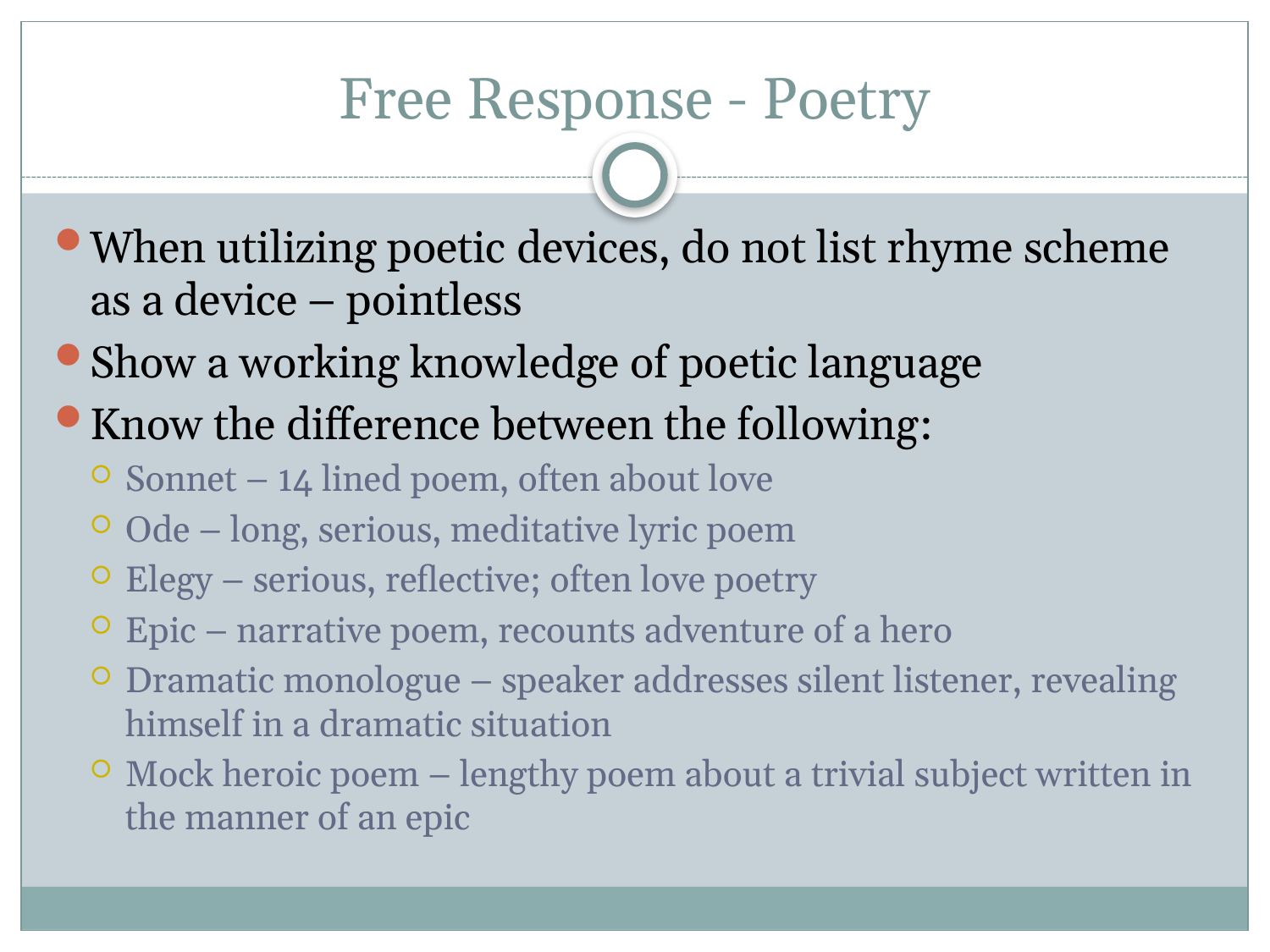

# Free Response - Poetry
When utilizing poetic devices, do not list rhyme scheme as a device – pointless
Show a working knowledge of poetic language
Know the difference between the following:
Sonnet – 14 lined poem, often about love
Ode – long, serious, meditative lyric poem
Elegy – serious, reflective; often love poetry
Epic – narrative poem, recounts adventure of a hero
Dramatic monologue – speaker addresses silent listener, revealing himself in a dramatic situation
Mock heroic poem – lengthy poem about a trivial subject written in the manner of an epic